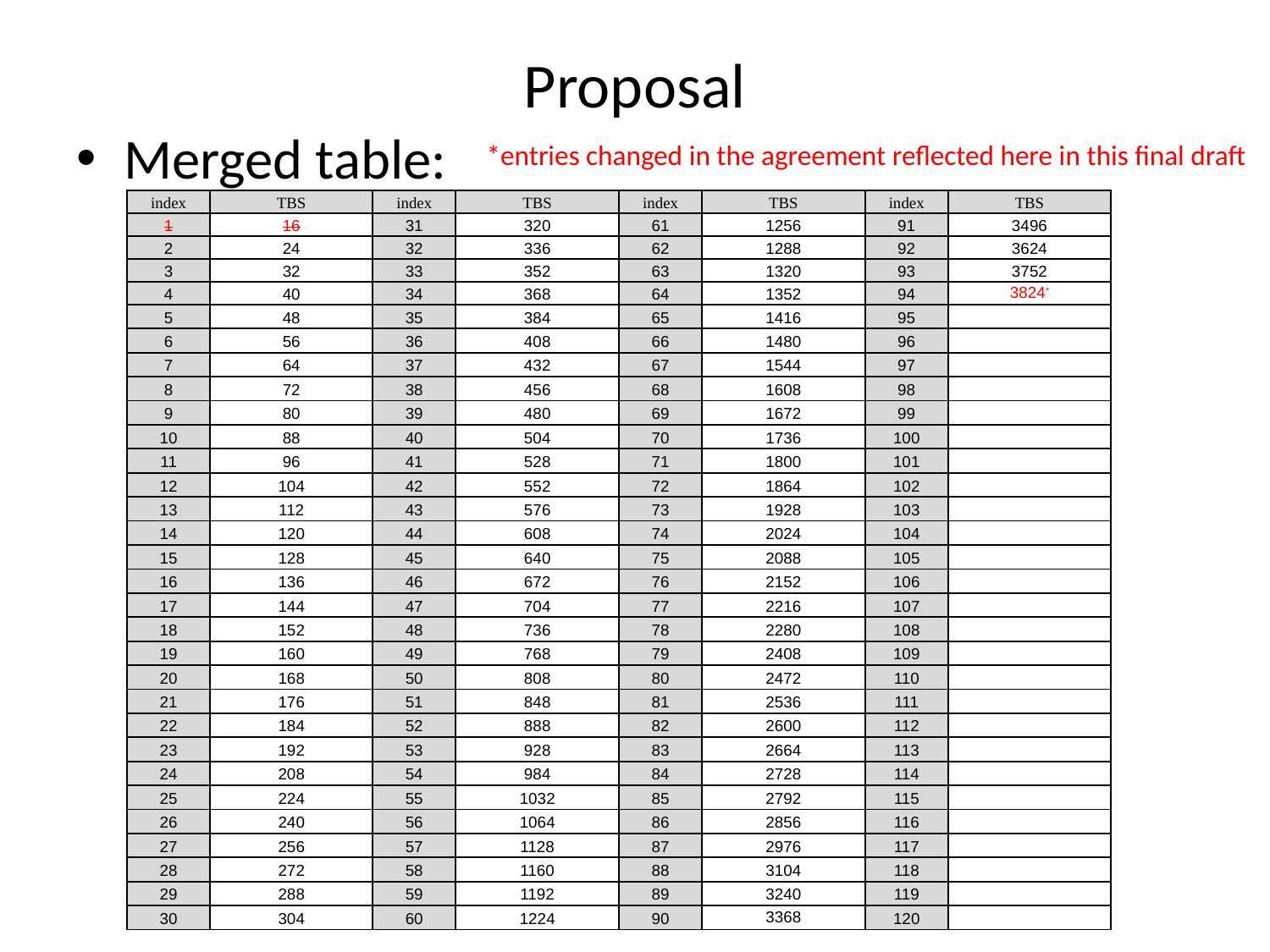

# Proposal
Merged table:
*entries changed in the agreement reflected here in this final draft
| index | TBS | index | TBS | index | TBS | index | TBS |
| --- | --- | --- | --- | --- | --- | --- | --- |
| 1 | 16 | 31 | 320 | 61 | 1256 | 91 | 3496 |
| 2 | 24 | 32 | 336 | 62 | 1288 | 92 | 3624 |
| 3 | 32 | 33 | 352 | 63 | 1320 | 93 | 3752 |
| 4 | 40 | 34 | 368 | 64 | 1352 | 94 | 3824\* |
| 5 | 48 | 35 | 384 | 65 | 1416 | 95 |  |
| 6 | 56 | 36 | 408 | 66 | 1480 | 96 |  |
| 7 | 64 | 37 | 432 | 67 | 1544 | 97 |  |
| 8 | 72 | 38 | 456 | 68 | 1608 | 98 |  |
| 9 | 80 | 39 | 480 | 69 | 1672 | 99 |  |
| 10 | 88 | 40 | 504 | 70 | 1736 | 100 |  |
| 11 | 96 | 41 | 528 | 71 | 1800 | 101 |  |
| 12 | 104 | 42 | 552 | 72 | 1864 | 102 |  |
| 13 | 112 | 43 | 576 | 73 | 1928 | 103 |  |
| 14 | 120 | 44 | 608 | 74 | 2024 | 104 |  |
| 15 | 128 | 45 | 640 | 75 | 2088 | 105 |  |
| 16 | 136 | 46 | 672 | 76 | 2152 | 106 |  |
| 17 | 144 | 47 | 704 | 77 | 2216 | 107 |  |
| 18 | 152 | 48 | 736 | 78 | 2280 | 108 |  |
| 19 | 160 | 49 | 768 | 79 | 2408 | 109 |  |
| 20 | 168 | 50 | 808 | 80 | 2472 | 110 |  |
| 21 | 176 | 51 | 848 | 81 | 2536 | 111 |  |
| 22 | 184 | 52 | 888 | 82 | 2600 | 112 |  |
| 23 | 192 | 53 | 928 | 83 | 2664 | 113 |  |
| 24 | 208 | 54 | 984 | 84 | 2728 | 114 |  |
| 25 | 224 | 55 | 1032 | 85 | 2792 | 115 |  |
| 26 | 240 | 56 | 1064 | 86 | 2856 | 116 |  |
| 27 | 256 | 57 | 1128 | 87 | 2976 | 117 |  |
| 28 | 272 | 58 | 1160 | 88 | 3104 | 118 |  |
| 29 | 288 | 59 | 1192 | 89 | 3240 | 119 |  |
| 30 | 304 | 60 | 1224 | 90 | 3368 | 120 |  |